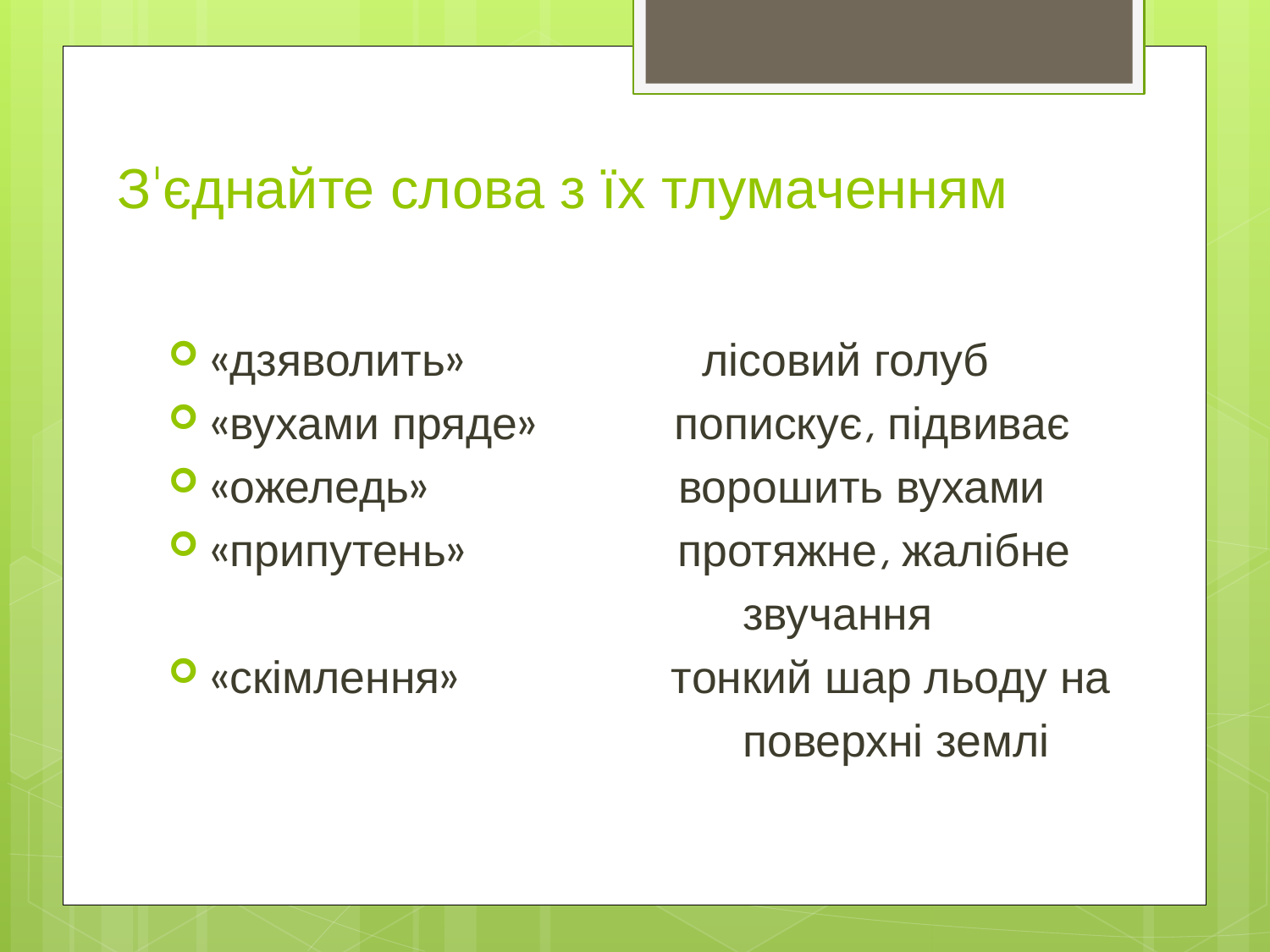

# З'єднайте слова з їх тлумаченням

«дзяволить»                   лісовий голуб
«вухами пряде»           попискує, підвиває
«ожеледь»                    ворошить вухами
«припутень»                 протяжне, жалібне
                                              звучання
«скімлення»                 тонкий шар льоду на
                                              поверхні землі